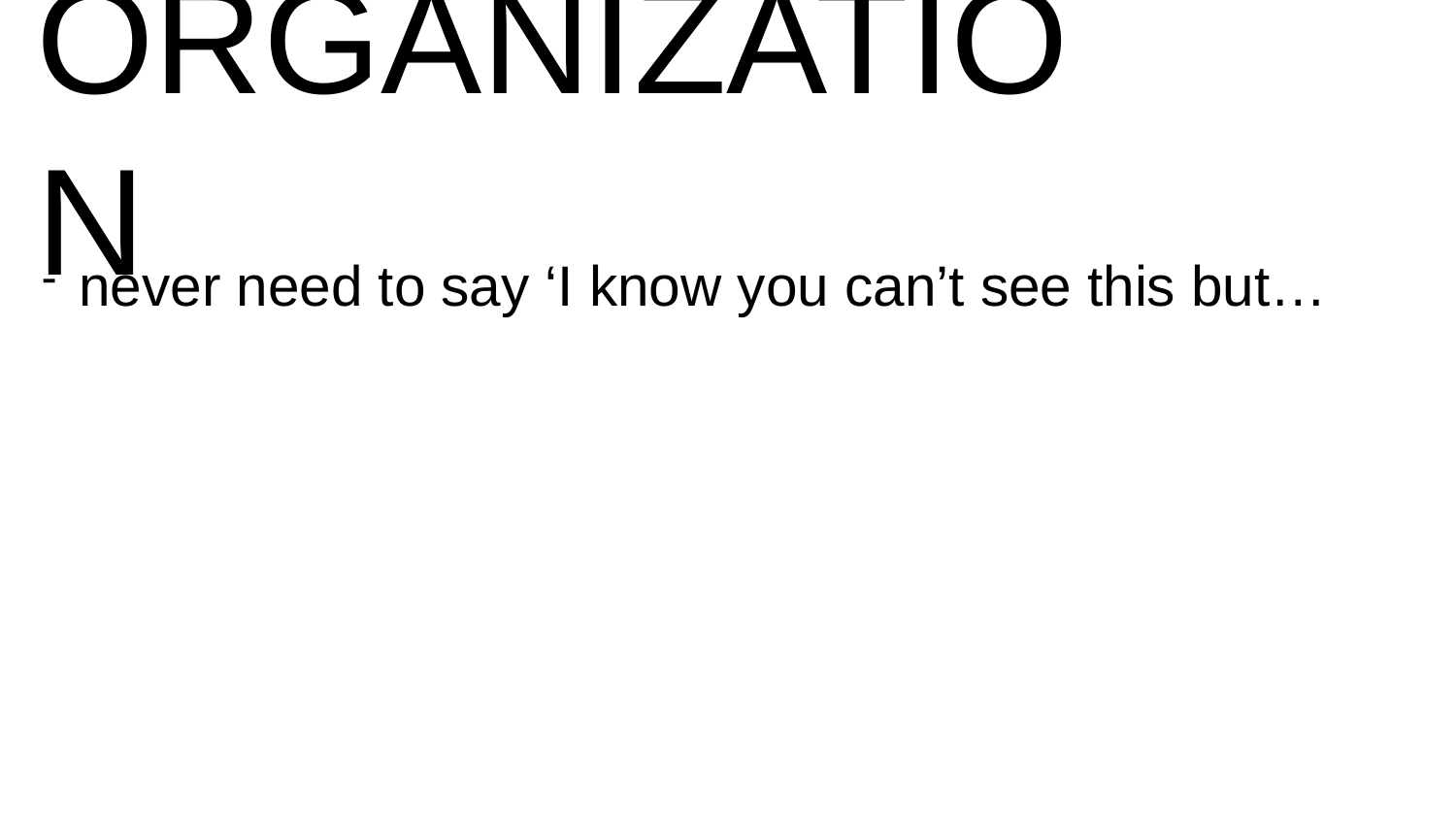

ORGANIZATION
never need to say ‘I know you can’t see this but…